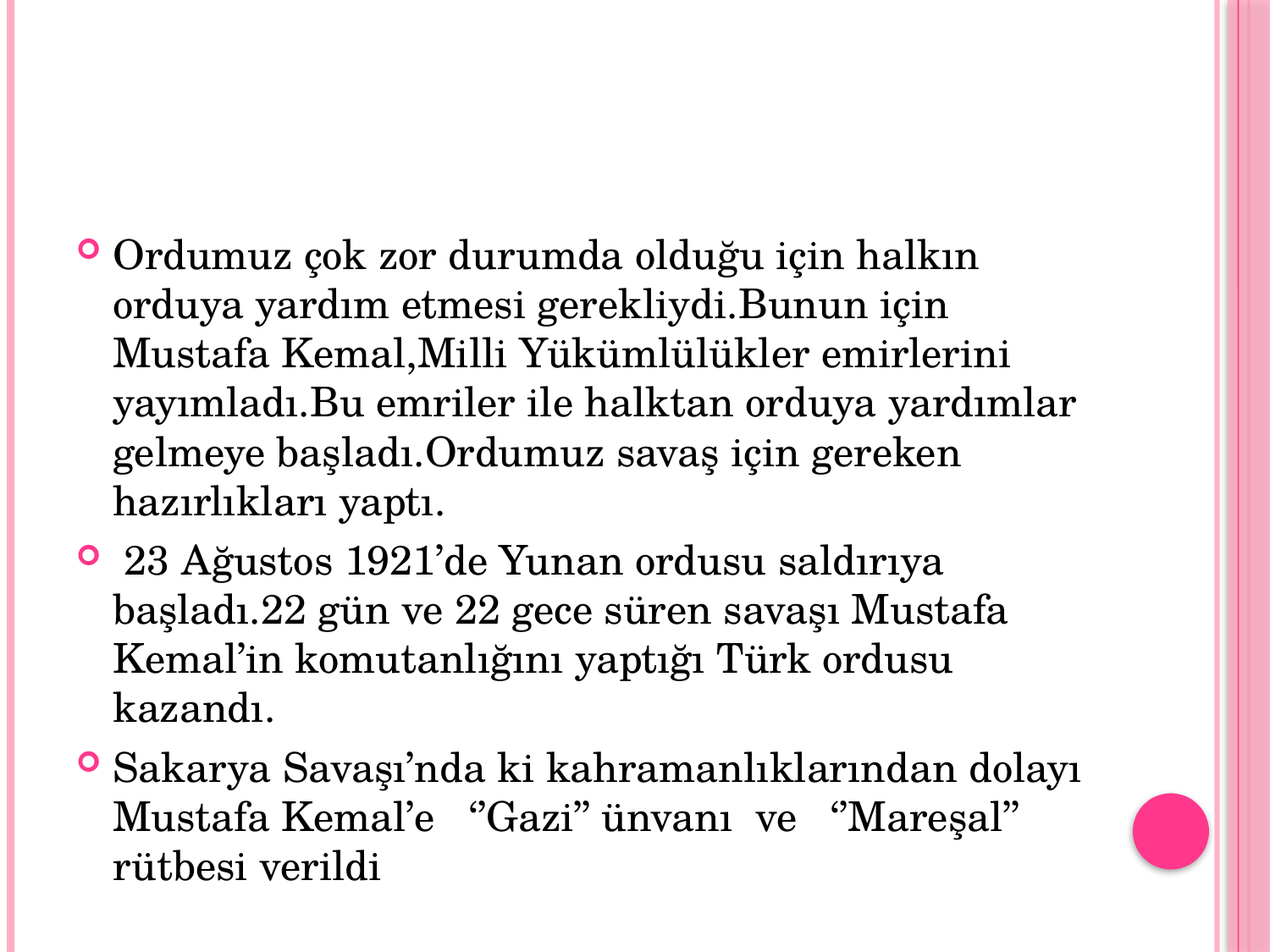

#
Ordumuz çok zor durumda olduğu için halkın orduya yardım etmesi gerekliydi.Bunun için Mustafa Kemal,Milli Yükümlülükler emirlerini yayımladı.Bu emriler ile halktan orduya yardımlar gelmeye başladı.Ordumuz savaş için gereken hazırlıkları yaptı.
 23 Ağustos 1921’de Yunan ordusu saldırıya başladı.22 gün ve 22 gece süren savaşı Mustafa Kemal’in komutanlığını yaptığı Türk ordusu kazandı.
Sakarya Savaşı’nda ki kahramanlıklarından dolayı Mustafa Kemal’e   ‘’Gazi’’ ünvanı  ve   ‘’Mareşal’’  rütbesi verildi